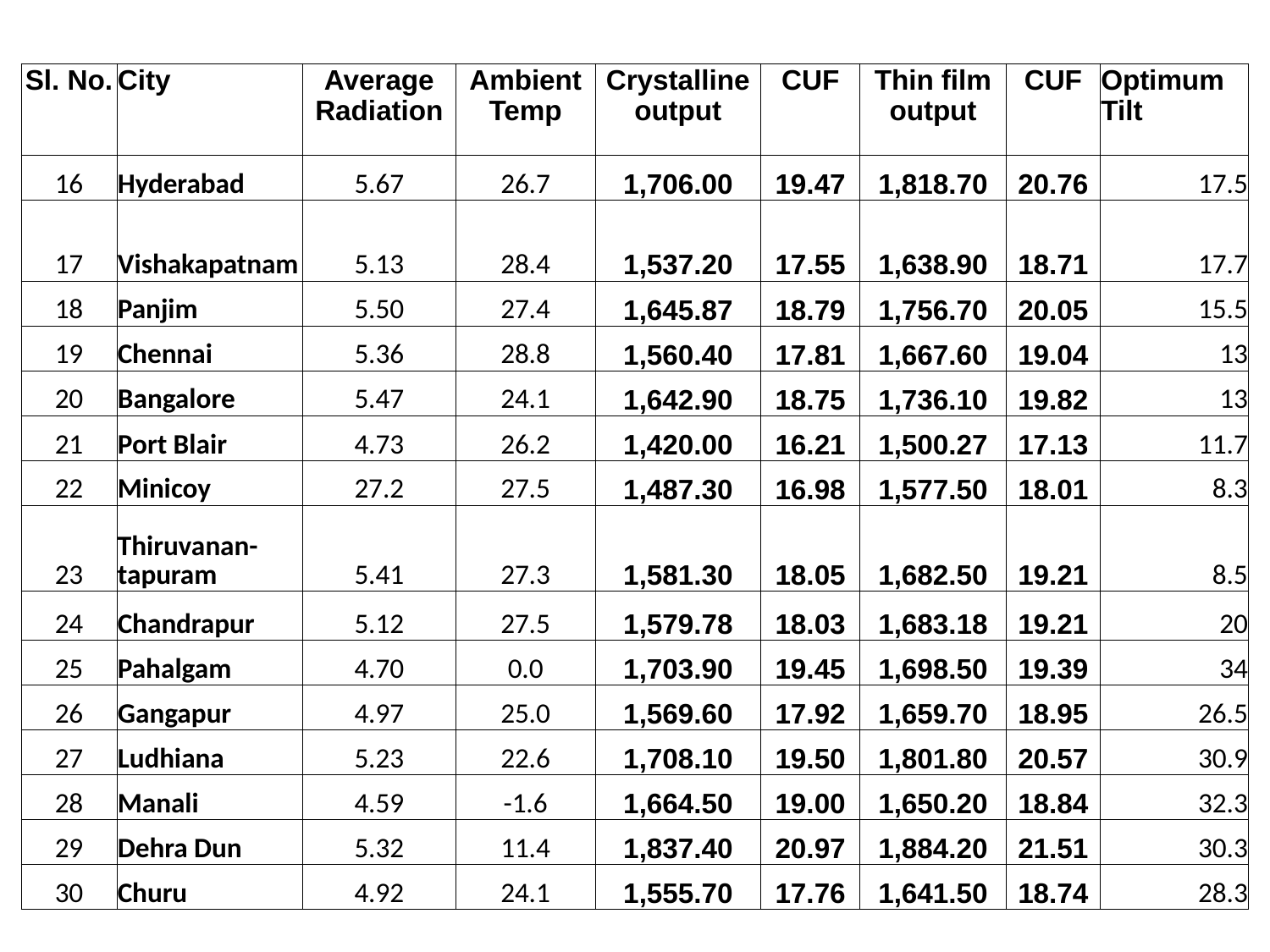

| Sl. No. | City | Average Radiation | Ambient Temp | Crystalline output | CUF | Thin film output | CUF | Optimum Tilt |
| --- | --- | --- | --- | --- | --- | --- | --- | --- |
| 16 | Hyderabad | 5.67 | 26.7 | 1,706.00 | 19.47 | 1,818.70 | 20.76 | 17.5 |
| 17 | Vishakapatnam | 5.13 | 28.4 | 1,537.20 | 17.55 | 1,638.90 | 18.71 | 17.7 |
| 18 | Panjim | 5.50 | 27.4 | 1,645.87 | 18.79 | 1,756.70 | 20.05 | 15.5 |
| 19 | Chennai | 5.36 | 28.8 | 1,560.40 | 17.81 | 1,667.60 | 19.04 | 13 |
| 20 | Bangalore | 5.47 | 24.1 | 1,642.90 | 18.75 | 1,736.10 | 19.82 | 13 |
| 21 | Port Blair | 4.73 | 26.2 | 1,420.00 | 16.21 | 1,500.27 | 17.13 | 11.7 |
| 22 | Minicoy | 27.2 | 27.5 | 1,487.30 | 16.98 | 1,577.50 | 18.01 | 8.3 |
| 23 | Thiruvanan- tapuram | 5.41 | 27.3 | 1,581.30 | 18.05 | 1,682.50 | 19.21 | 8.5 |
| 24 | Chandrapur | 5.12 | 27.5 | 1,579.78 | 18.03 | 1,683.18 | 19.21 | 20 |
| 25 | Pahalgam | 4.70 | 0.0 | 1,703.90 | 19.45 | 1,698.50 | 19.39 | 34 |
| 26 | Gangapur | 4.97 | 25.0 | 1,569.60 | 17.92 | 1,659.70 | 18.95 | 26.5 |
| 27 | Ludhiana | 5.23 | 22.6 | 1,708.10 | 19.50 | 1,801.80 | 20.57 | 30.9 |
| 28 | Manali | 4.59 | -1.6 | 1,664.50 | 19.00 | 1,650.20 | 18.84 | 32.3 |
| 29 | Dehra Dun | 5.32 | 11.4 | 1,837.40 | 20.97 | 1,884.20 | 21.51 | 30.3 |
| 30 | Churu | 4.92 | 24.1 | 1,555.70 | 17.76 | 1,641.50 | 18.74 | 28.3 |